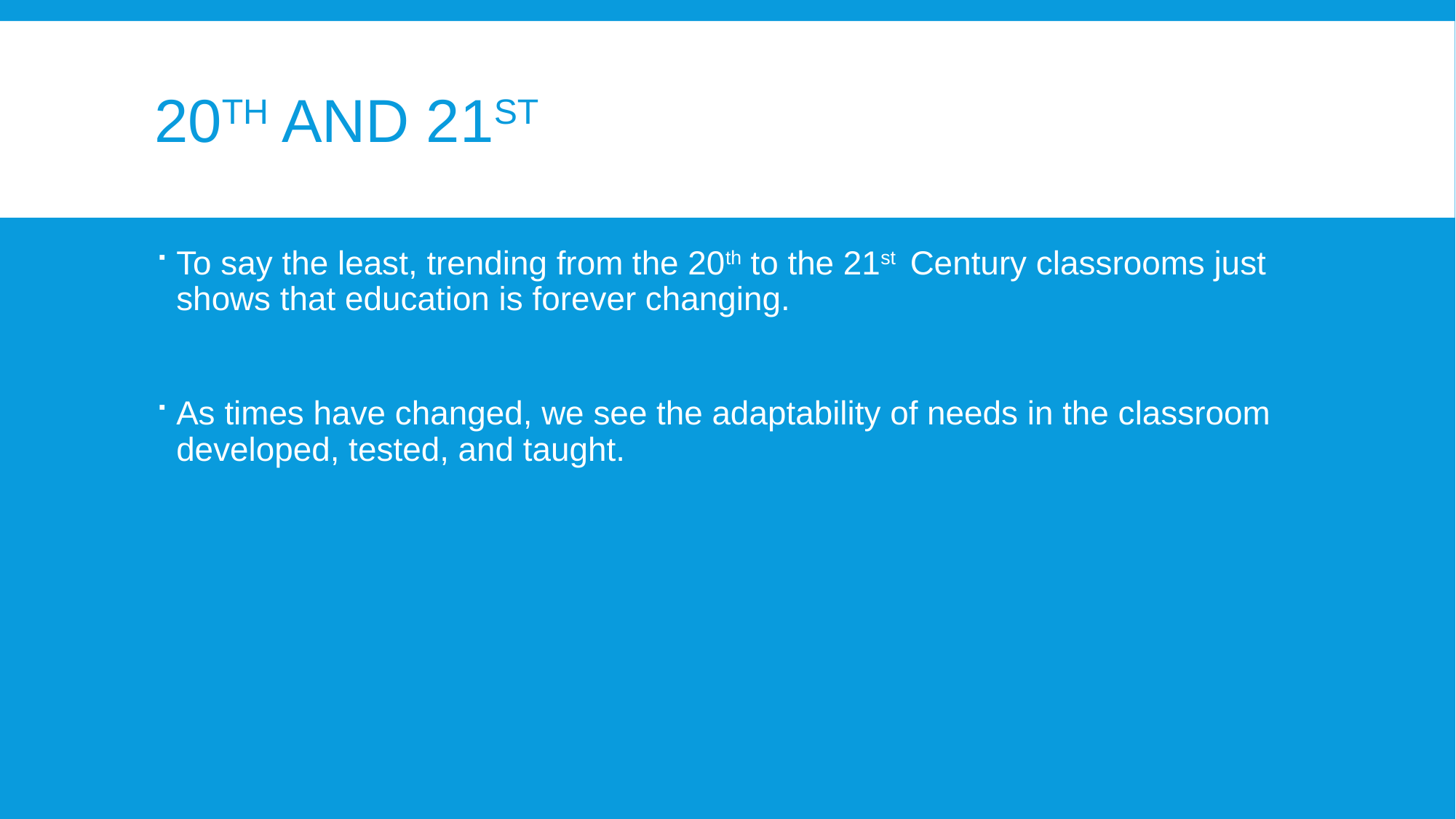

# 20th and 21st
To say the least, trending from the 20th to the 21st  Century classrooms just shows that education is forever changing.

As times have changed, we see the adaptability of needs in the classroom developed, tested, and taught.